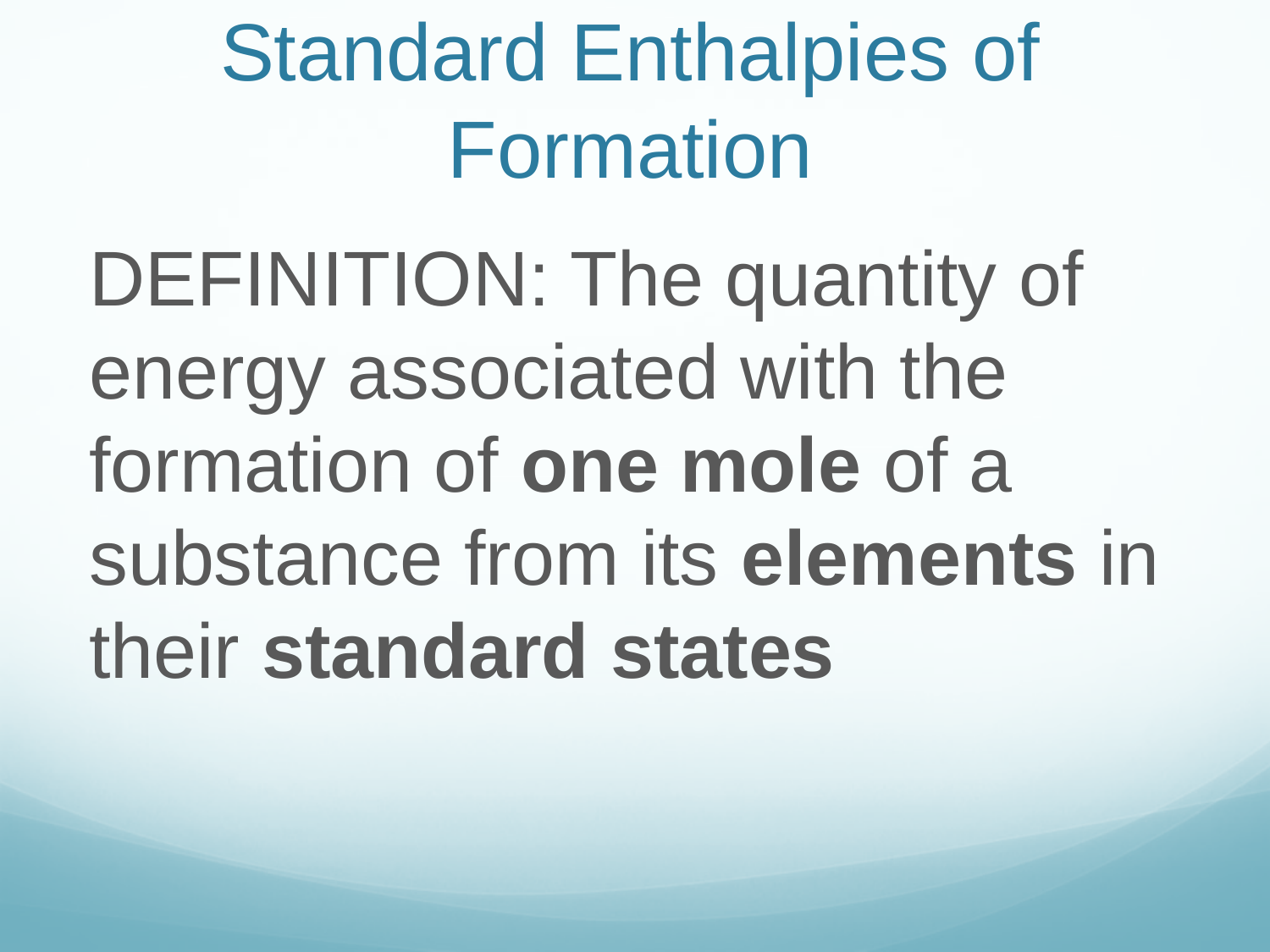

# Standard Enthalpies of Formation
DEFINITION: The quantity of energy associated with the formation of one mole of a substance from its elements in their standard states